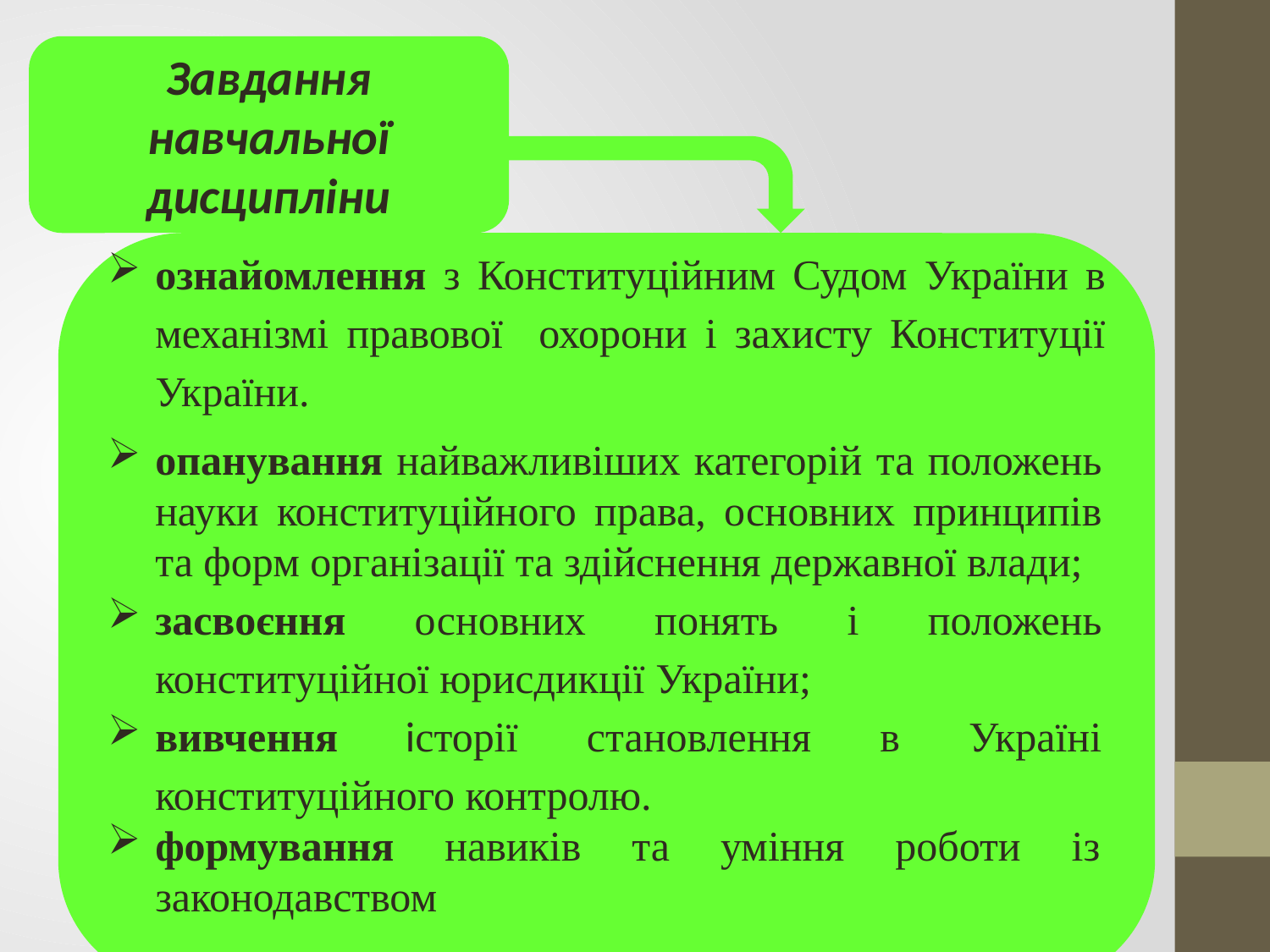

Завдання навчальної дисципліни
ознайомлення з Конституційним Судом України в механізмі правової  охорони і захисту Конституції України.
опанування найважливіших категорій та положень науки конституційного права, основних принципів та форм організації та здійснення державної влади;
засвоєння основних понять і положень конституційної юрисдикції України;
вивчення історії становлення в Україні конституційного контролю.
формування навиків та уміння роботи із законодавством